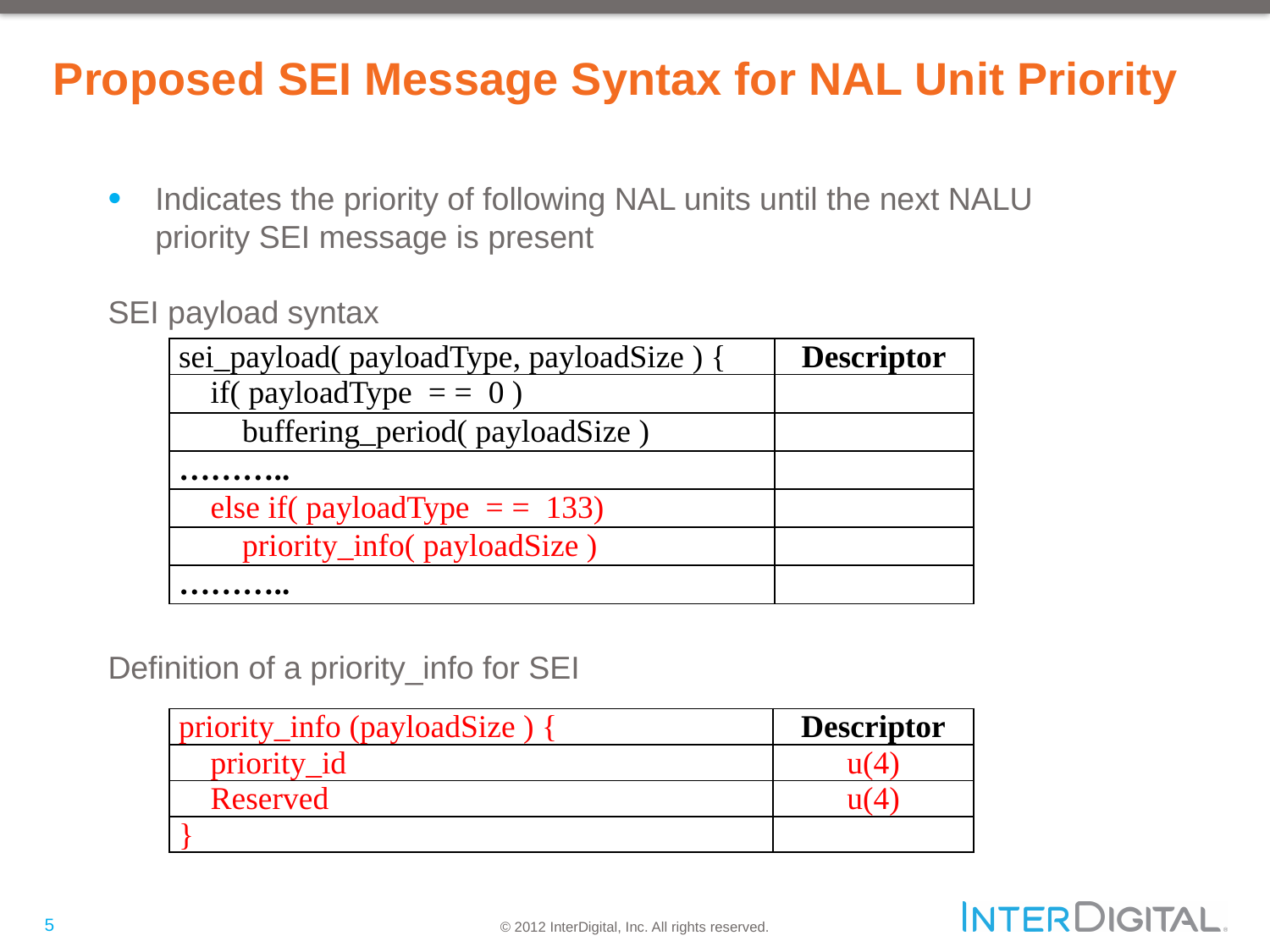

# Proposed SEI Message Syntax for NAL Unit Priority
Indicates the priority of following NAL units until the next NALU priority SEI message is present
SEI payload syntax

Definition of a priority_info for SEI
| sei\_payload( payloadType, payloadSize ) { | Descriptor |
| --- | --- |
| if( payloadType = = 0 ) |  |
| buffering\_period( payloadSize ) |  |
| ……….. |  |
| else if( payloadType = = 133) |  |
| priority\_info( payloadSize ) |  |
| ……….. |  |
| priority\_info (payloadSize ) { | Descriptor |
| --- | --- |
| priority\_id | u(4) |
| Reserved | u(4) |
| } |  |